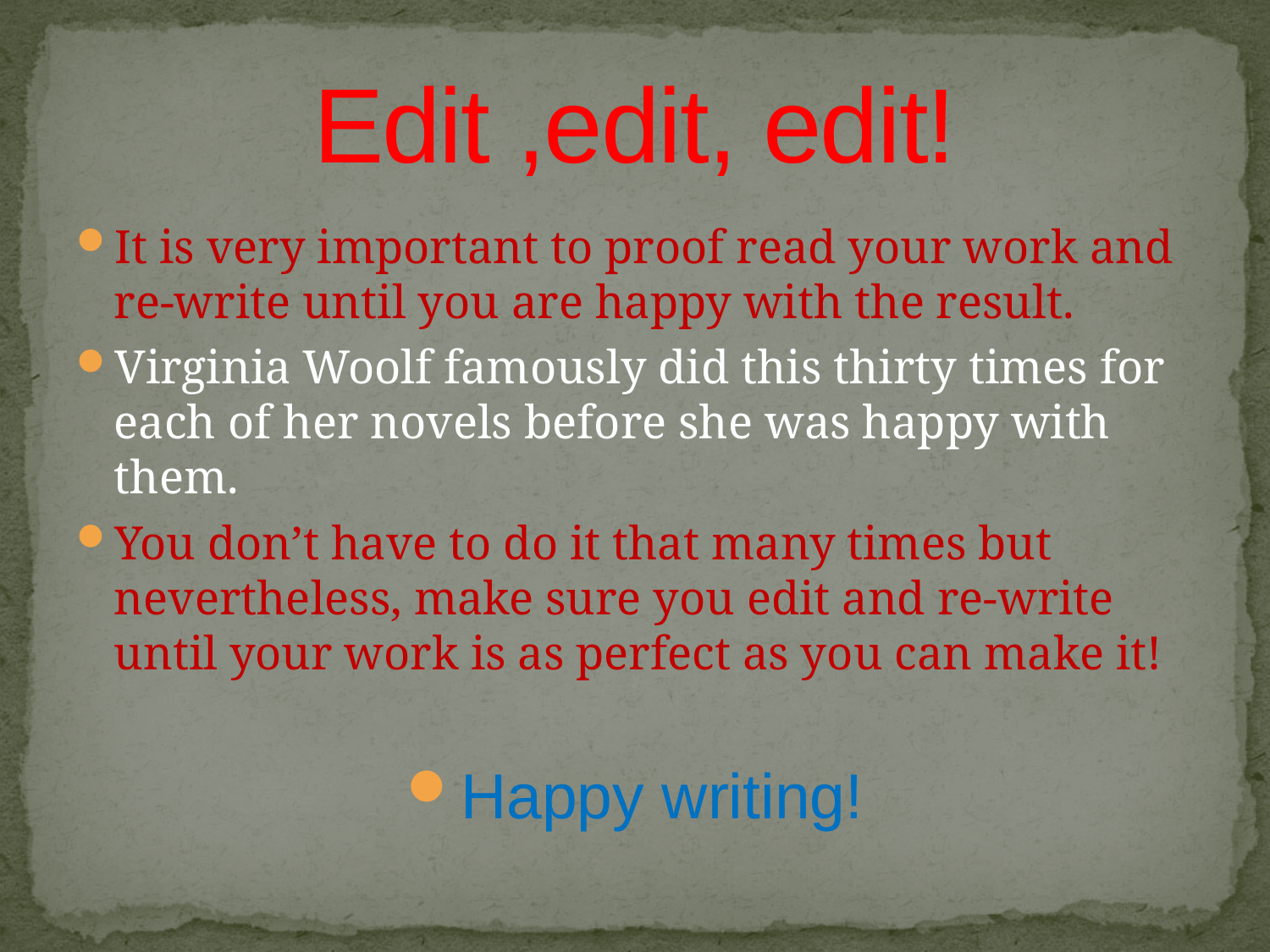

# Edit ,edit, edit!
It is very important to proof read your work and re-write until you are happy with the result.
Virginia Woolf famously did this thirty times for each of her novels before she was happy with them.
You don’t have to do it that many times but nevertheless, make sure you edit and re-write until your work is as perfect as you can make it!

Happy writing!